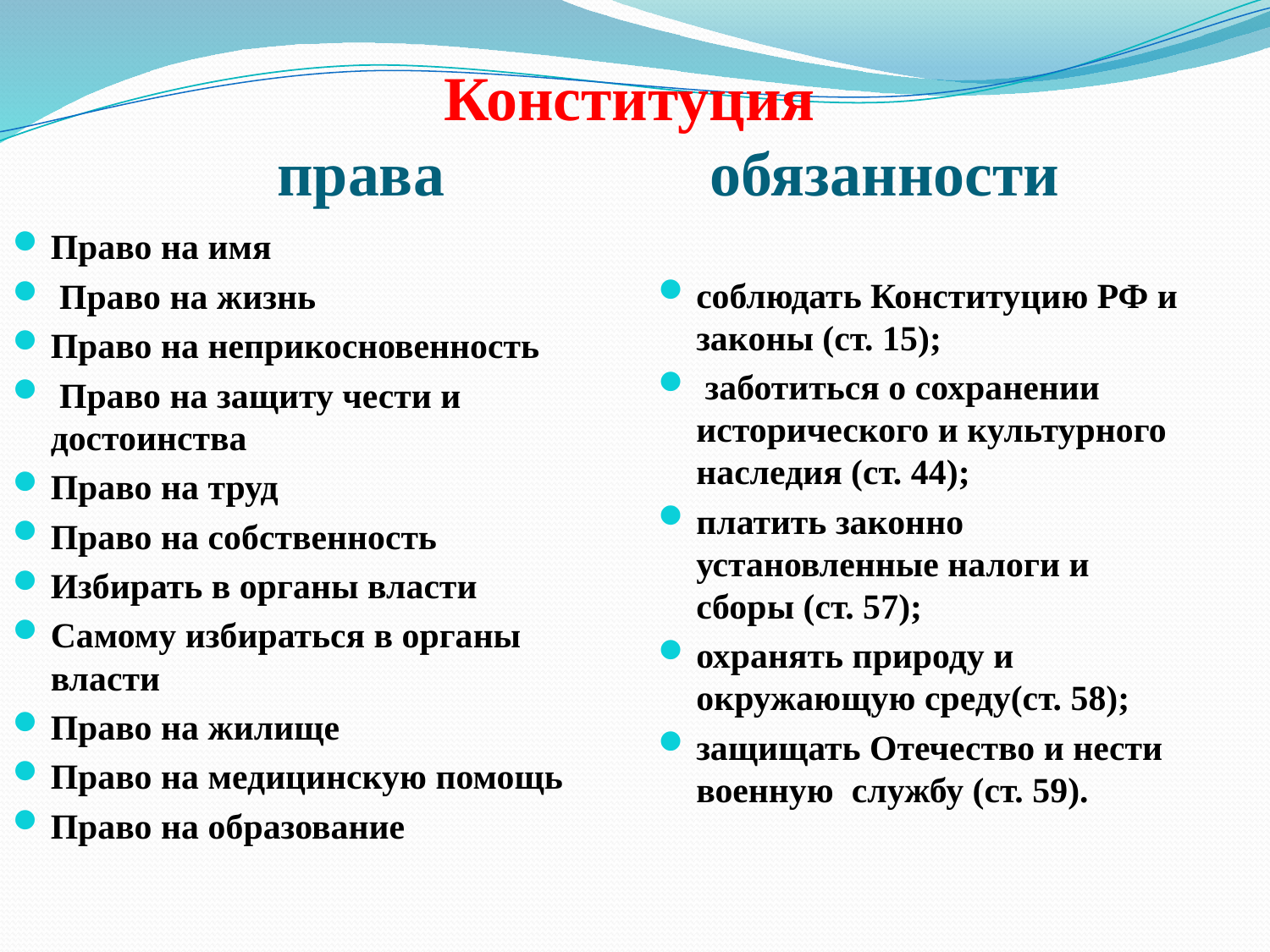

# Конституция права                 обязанности
Право на имя
 Право на жизнь
Право на неприкосновенность
 Право на защиту чести и достоинства
Право на труд
Право на собственность
Избирать в органы власти
Самому избираться в органы власти
Право на жилище
Право на медицинскую помощь
Право на образование
соблюдать Конституцию РФ и законы (ст. 15);
 заботиться о сохранении исторического и культурного наследия (ст. 44);
платить законно установленные налоги и сборы (ст. 57);
охранять природу и окружающую среду(ст. 58);
защищать Отечество и нести военную  службу (ст. 59).